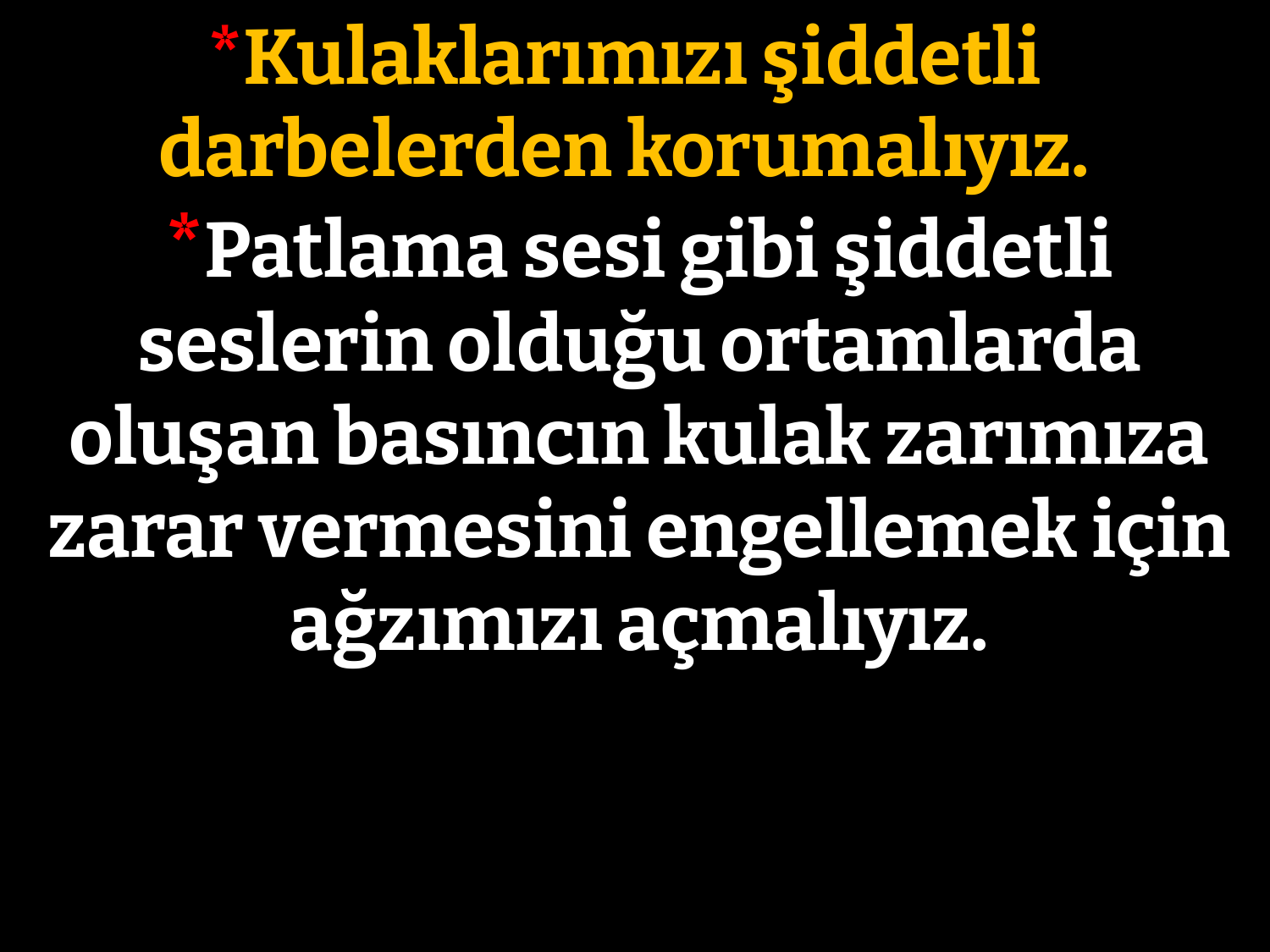

*Kulaklarımızı şiddetli darbelerden korumalıyız.
*Patlama sesi gibi şiddetli seslerin olduğu ortamlarda oluşan basıncın kulak zarımıza zarar vermesini engellemek için ağzımızı açmalıyız.